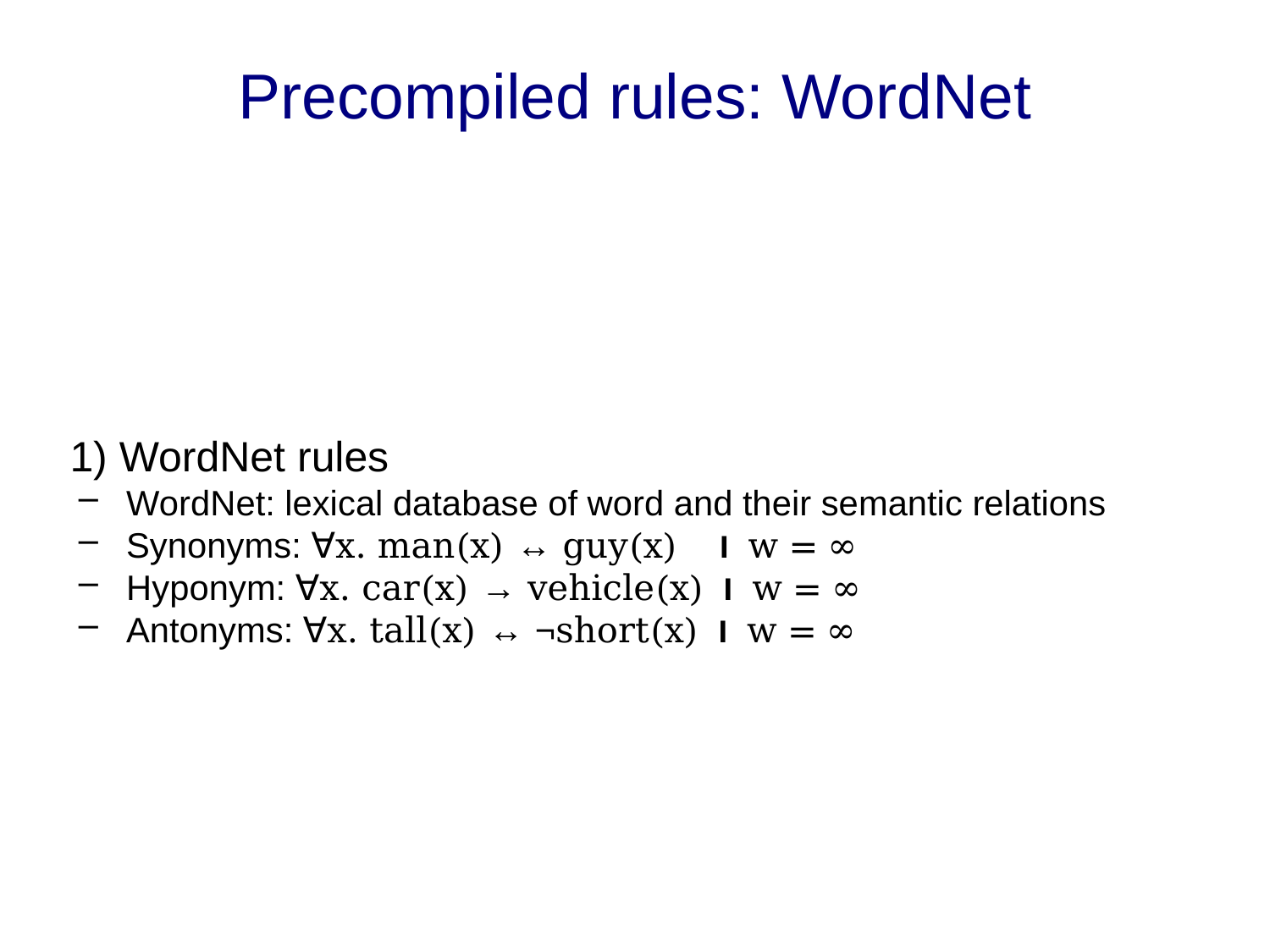

# Precompiled rules: WordNet

1) WordNet rules
WordNet: lexical database of word and their semantic relations
Synonyms: ∀x. man(x) ↔ guy(x)   ⎮ w = ∞
Hyponym: ∀x. car(x) → vehicle(x) ⎮ w = ∞
Antonyms: ∀x. tall(x) ↔ ¬short(x) ⎮ w = ∞
83